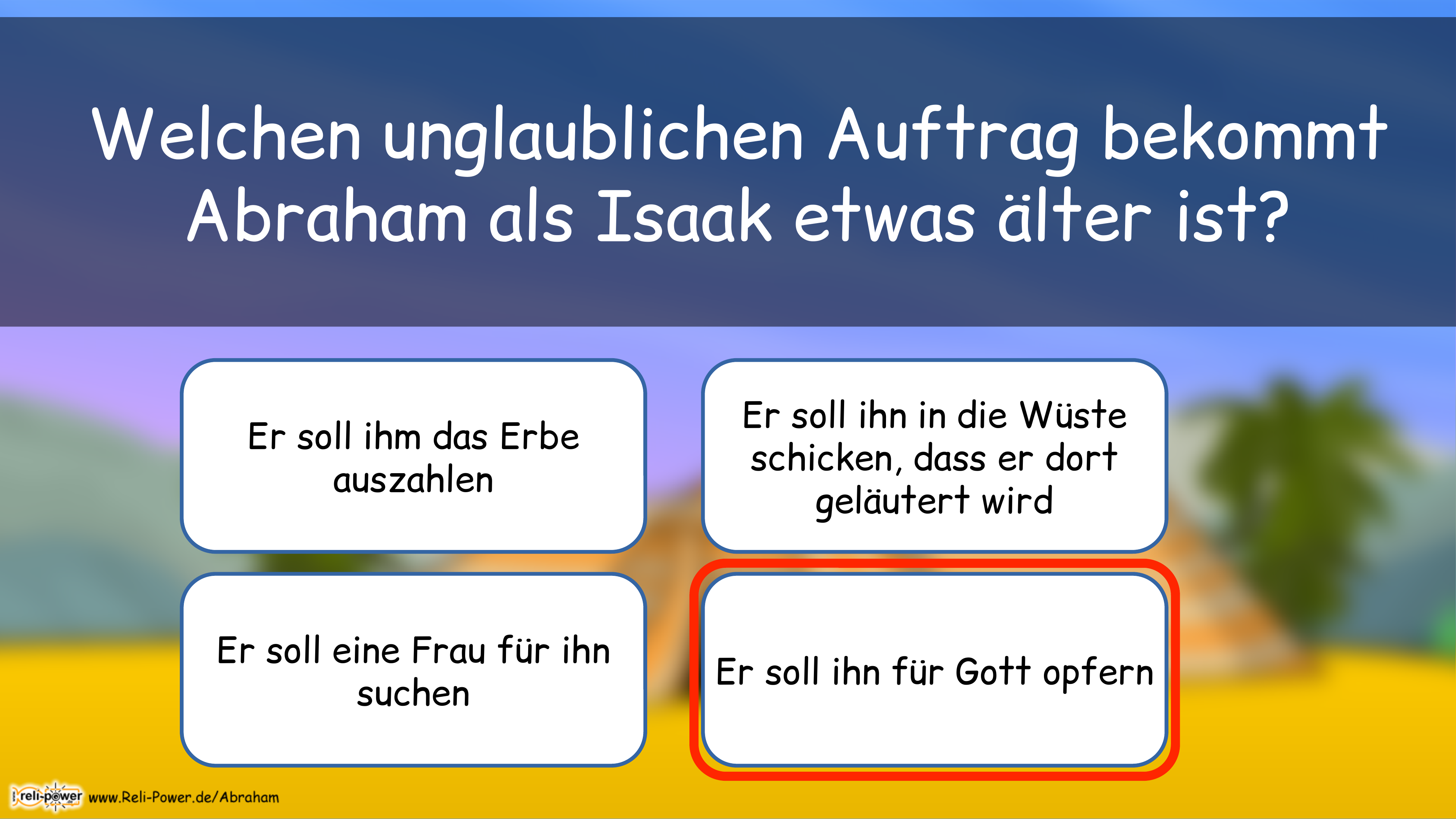

Welchen unglaublichen Auftrag bekommt Abraham als Isaak etwas älter ist?
Er soll ihm das Erbe auszahlen
Er soll ihn in die Wüste schicken, dass er dort geläutert wird

Er soll eine Frau für ihn suchen
Er soll ihn für Gott opfern